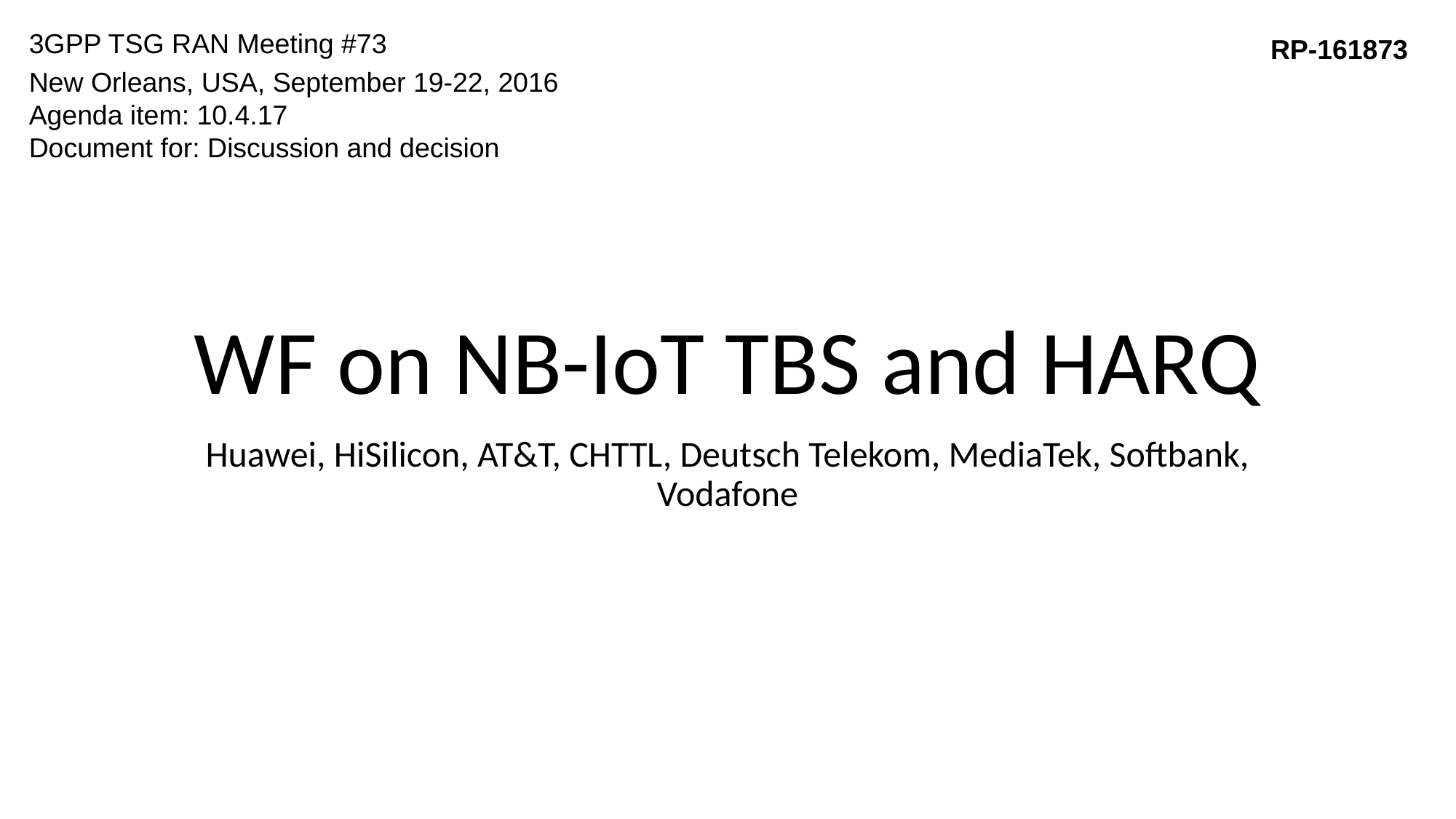

3GPP TSG RAN Meeting #73
New Orleans, USA, September 19-22, 2016
Agenda item: 10.4.17
Document for: Discussion and decision
RP-161873
# WF on NB-IoT TBS and HARQ
Huawei, HiSilicon, AT&T, CHTTL, Deutsch Telekom, MediaTek, Softbank, Vodafone